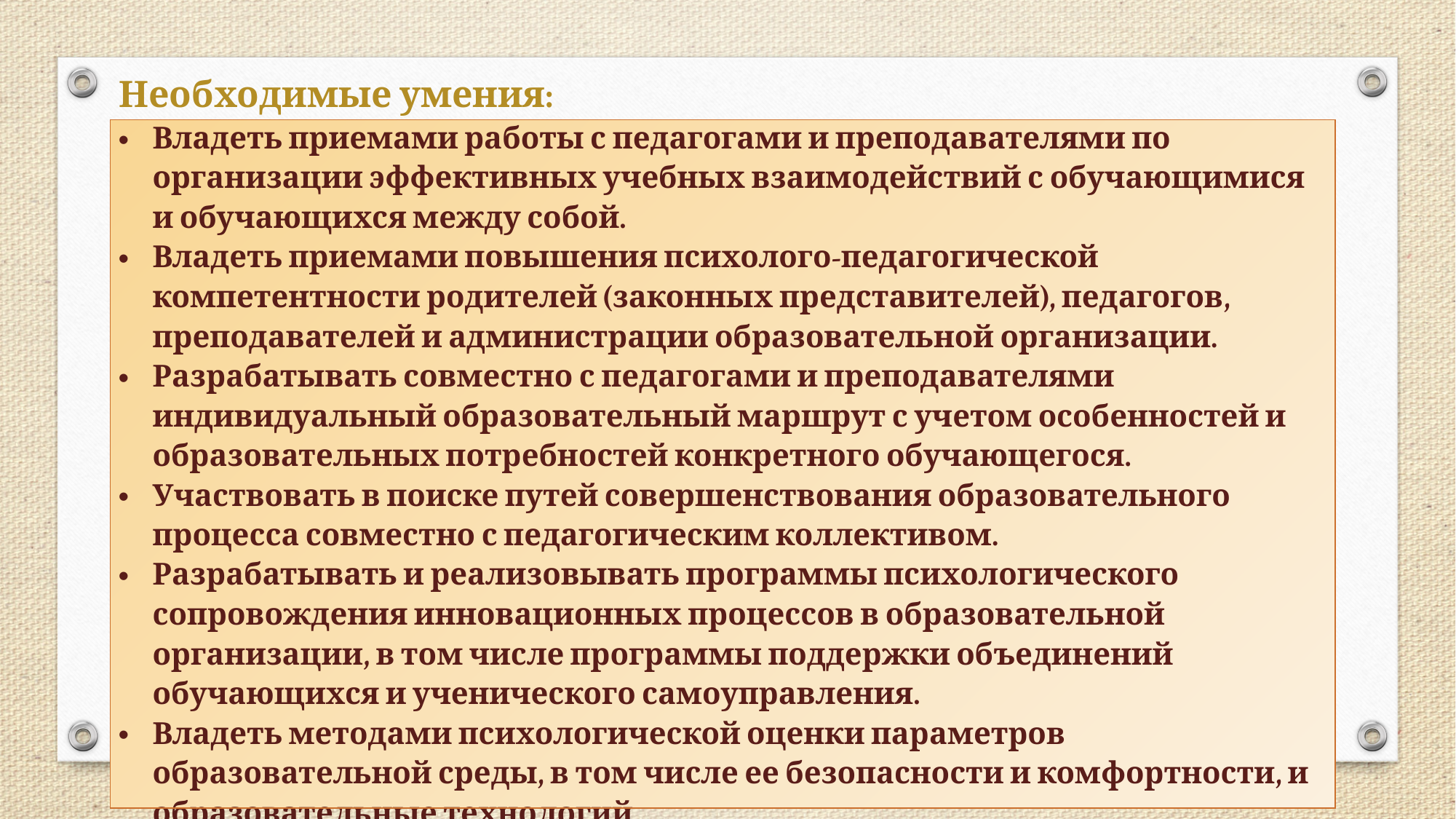

Необходимые умения:
| Владеть приемами работы с педагогами и преподавателями по организации эффективных учебных взаимодействий с обучающимися и обучающихся между собой. Владеть приемами повышения психолого-педагогической компетентности родителей (законных представителей), педагогов, преподавателей и администрации образовательной организации. Разрабатывать совместно с педагогами и преподавателями индивидуальный образовательный маршрут с учетом особенностей и образовательных потребностей конкретного обучающегося. Участвовать в поиске путей совершенствования образовательного процесса совместно с педагогическим коллективом. Разрабатывать и реализовывать программы психологического сопровождения инновационных процессов в образовательной организации, в том числе программы поддержки объединений обучающихся и ученического самоуправления. Владеть методами психологической оценки параметров образовательной среды, в том числе ее безопасности и комфортности, и образовательные технологий. |
| --- |